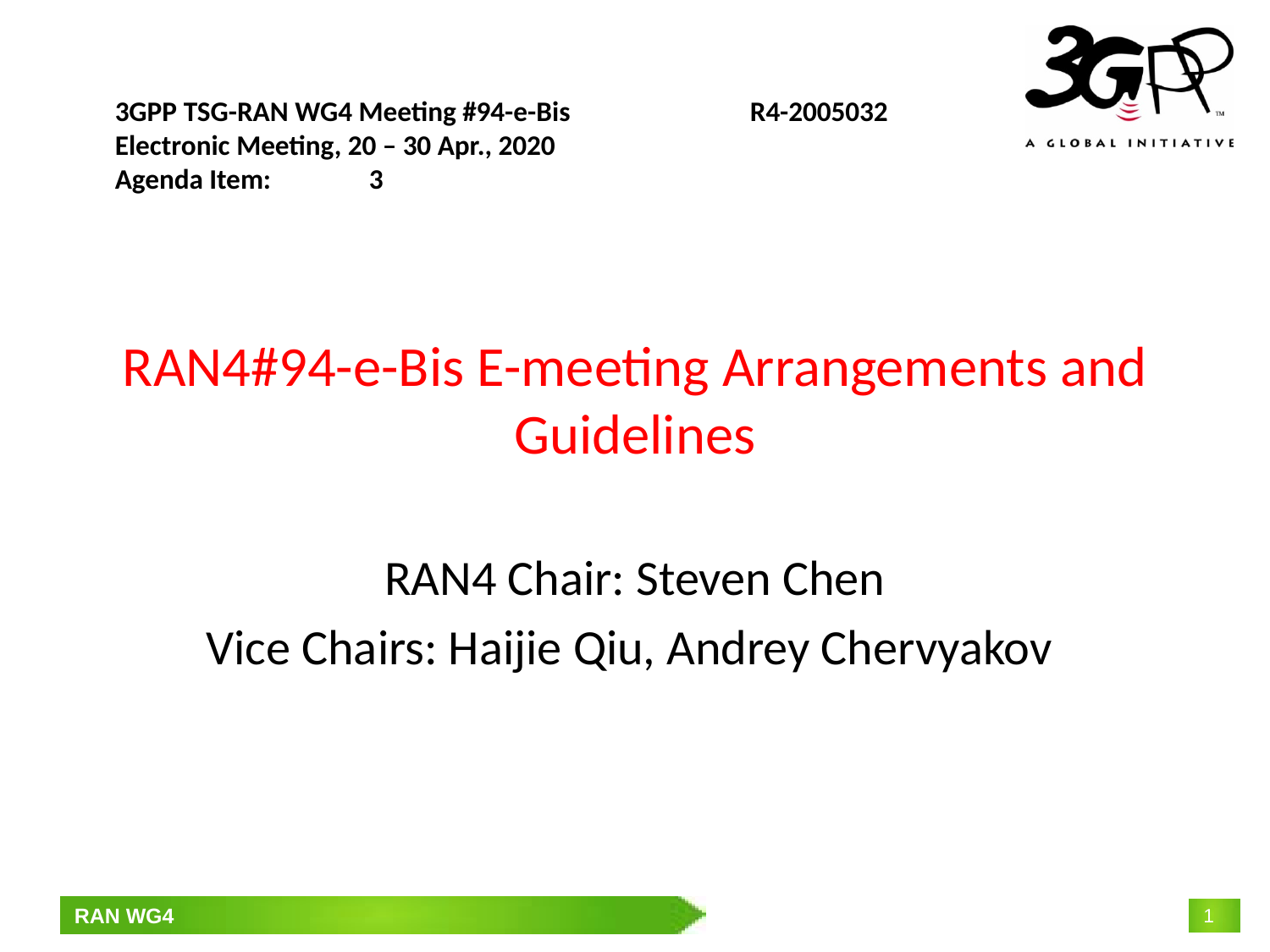

3GPP TSG-RAN WG4 Meeting #94-e-Bis		R4-2005032
Electronic Meeting, 20 – 30 Apr., 2020
Agenda Item:	3

# RAN4#94-e-Bis E-meeting Arrangements and Guidelines
RAN4 Chair: Steven Chen
Vice Chairs: Haijie Qiu, Andrey Chervyakov